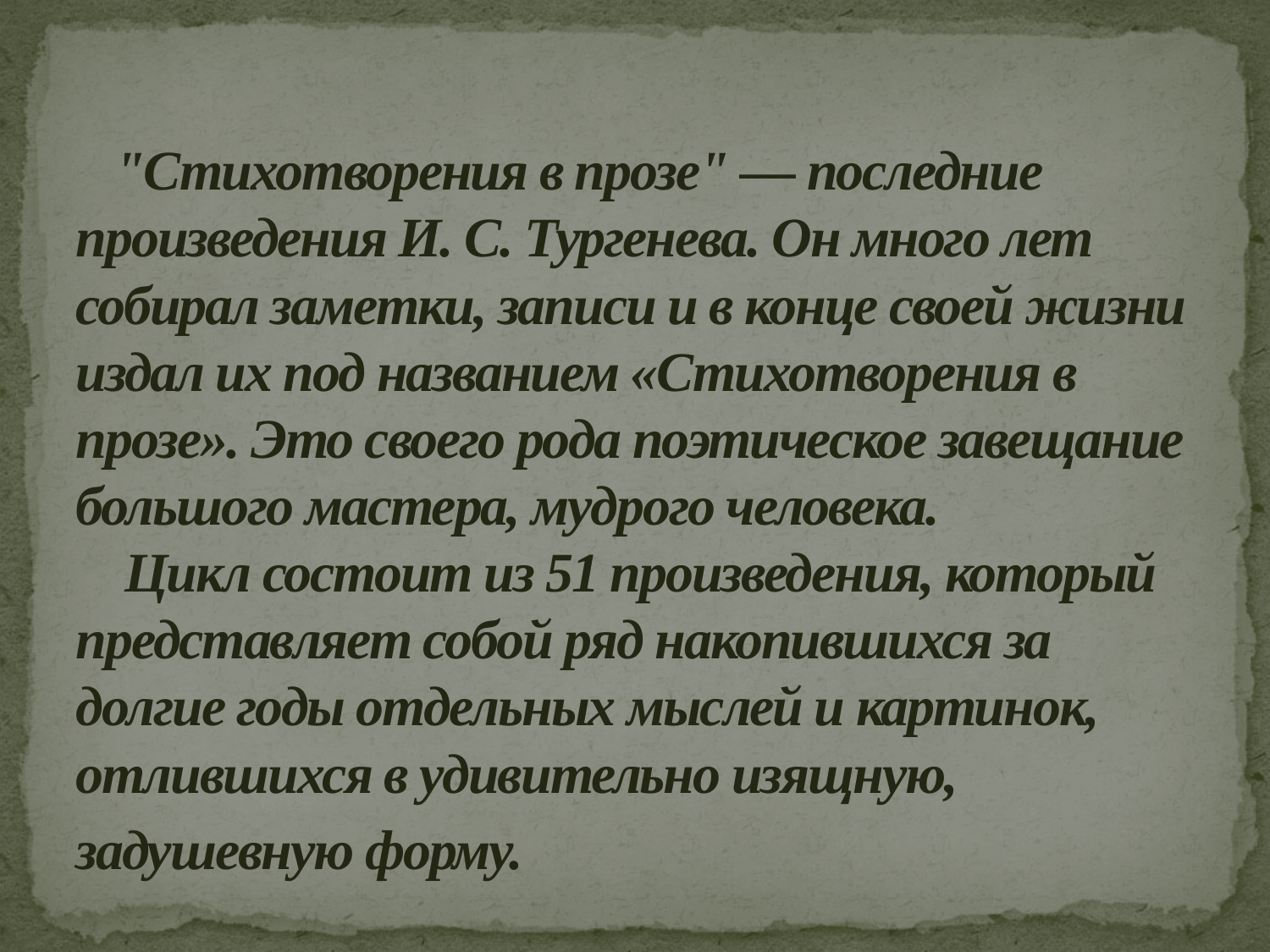

# "Стихотворения в прозе" — последние произведения И. С. Тургенева. Он много лет собирал заметки, записи и в конце своей жизни издал их под названием «Стихотворения в прозе». Это своего рода поэтическое завещание большого мастера, мудрого человека.  Цикл состоит из 51 произведения, который представляет собой ряд накопившихся за долгие годы отдельных мыслей и картинок, отлившихся в удивительно изящную, задушевную форму.